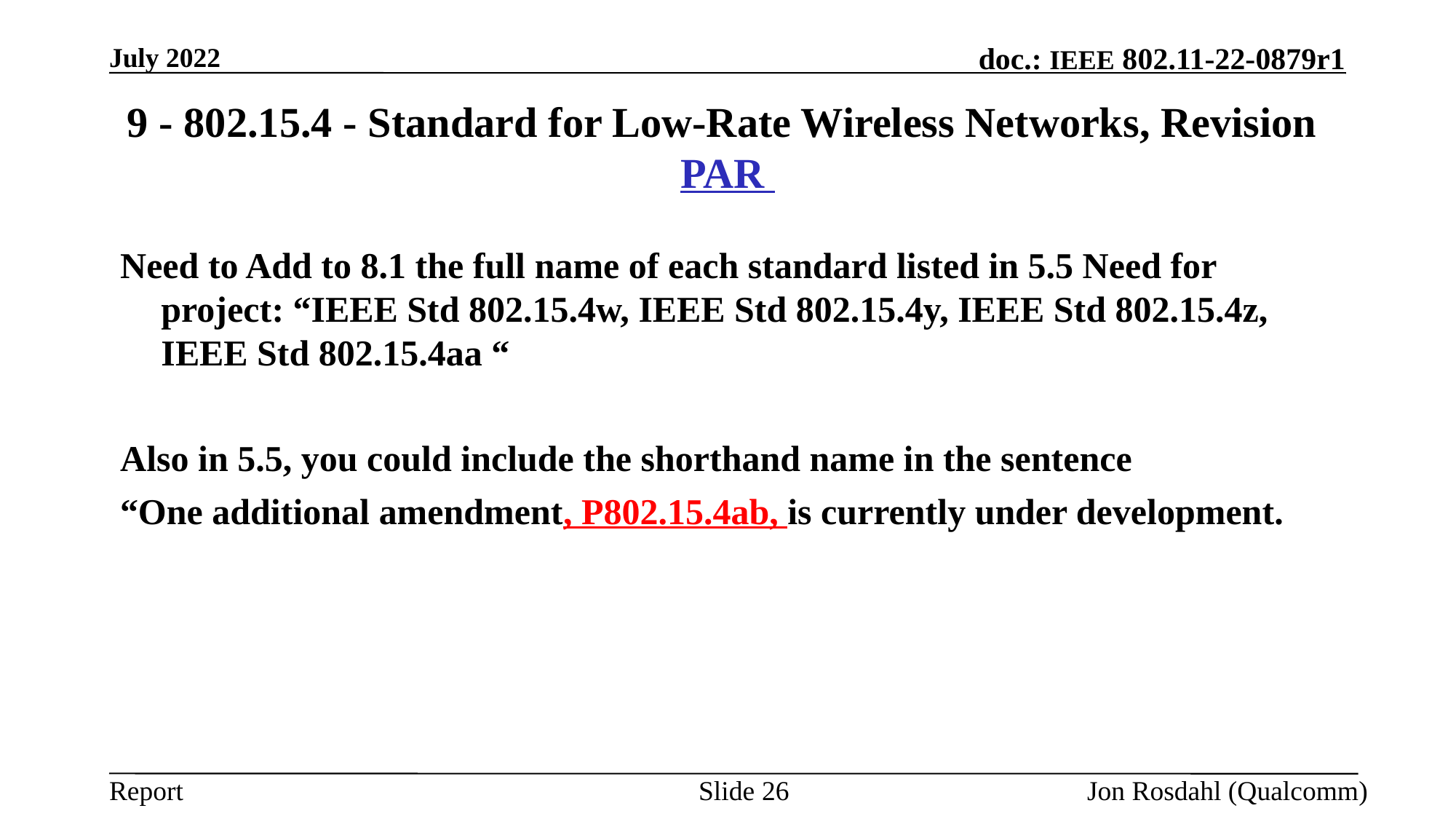

July 2022
# 9 - 802.15.4 - Standard for Low-Rate Wireless Networks, Revision PAR
Need to Add to 8.1 the full name of each standard listed in 5.5 Need for project: “IEEE Std 802.15.4w, IEEE Std 802.15.4y, IEEE Std 802.15.4z, IEEE Std 802.15.4aa “

Also in 5.5, you could include the shorthand name in the sentence
“One additional amendment, P802.15.4ab, is currently under development.

Slide 26
Jon Rosdahl (Qualcomm)